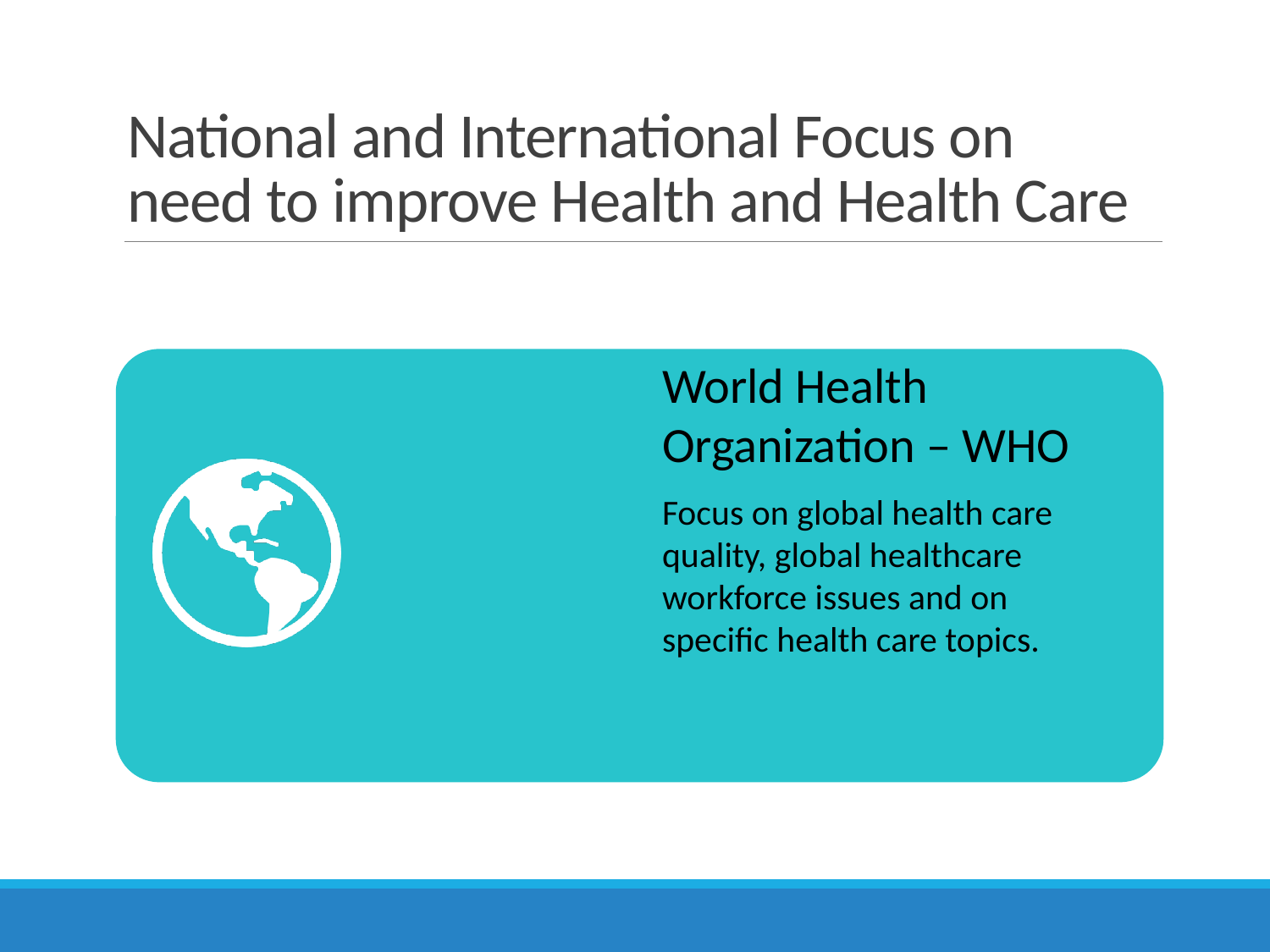

# National and International Focus on need to improve Health and Health Care
World Health Organization – WHO
Focus on global health care quality, global healthcare workforce issues and on specific health care topics.